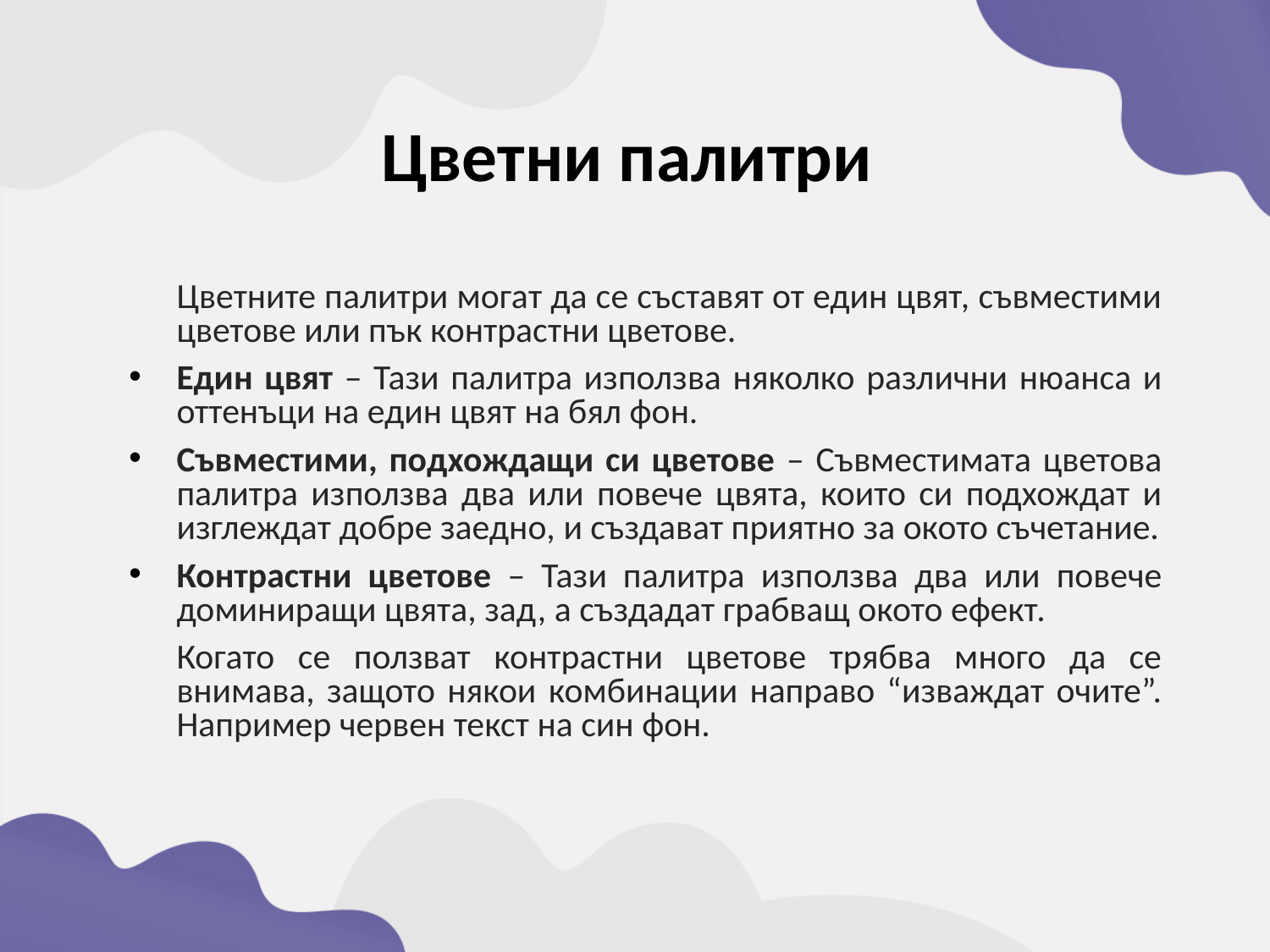

Цветни палитри

	Цветните палитри могат да се съставят от един цвят, съвместими цветове или пък контрастни цветове.
Един цвят – Тази палитра използва няколко различни нюанса и оттенъци на един цвят на бял фон.
Съвместими, подхождащи си цветове – Съвместимата цветова палитра използва два или повече цвята, които си подхождат и изглеждат добре заедно, и създават приятно за окото съчетание.
Контрастни цветове – Тази палитра използва два или повече доминиращи цвята, зад, а създадат грабващ окото ефект.
	Когато се ползват контрастни цветове трябва много да се внимава, защото някои комбинации направо “изваждат очите”. Например червен текст на син фон.